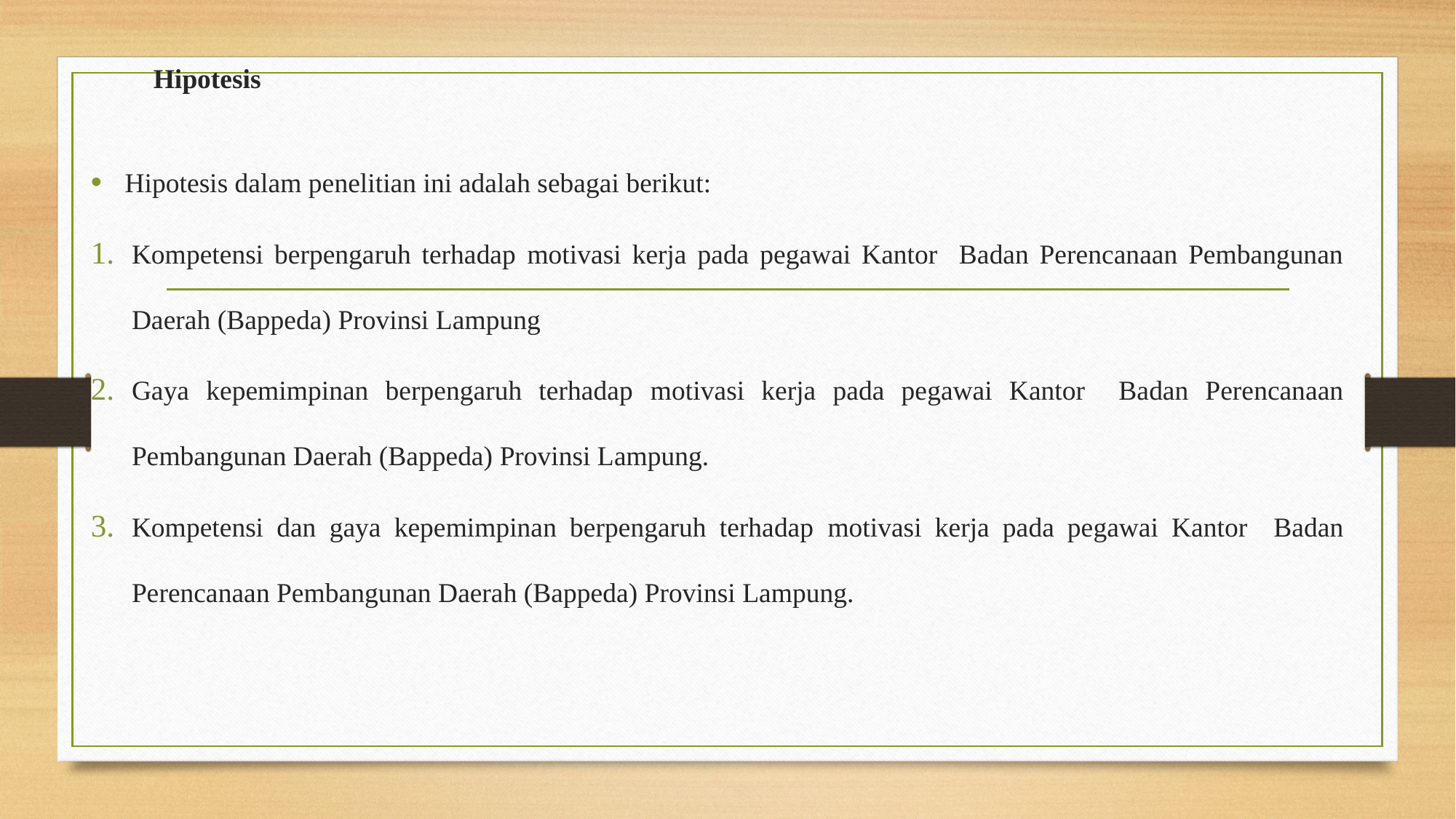

# Hipotesis
Hipotesis dalam penelitian ini adalah sebagai berikut:
Kompetensi berpengaruh terhadap motivasi kerja pada pegawai Kantor  Badan Perencanaan Pembangunan Daerah (Bappeda) Provinsi Lampung
Gaya kepemimpinan berpengaruh terhadap motivasi kerja pada pegawai Kantor  Badan Perencanaan Pembangunan Daerah (Bappeda) Provinsi Lampung.
Kompetensi dan gaya kepemimpinan berpengaruh terhadap motivasi kerja pada pegawai Kantor  Badan Perencanaan Pembangunan Daerah (Bappeda) Provinsi Lampung.